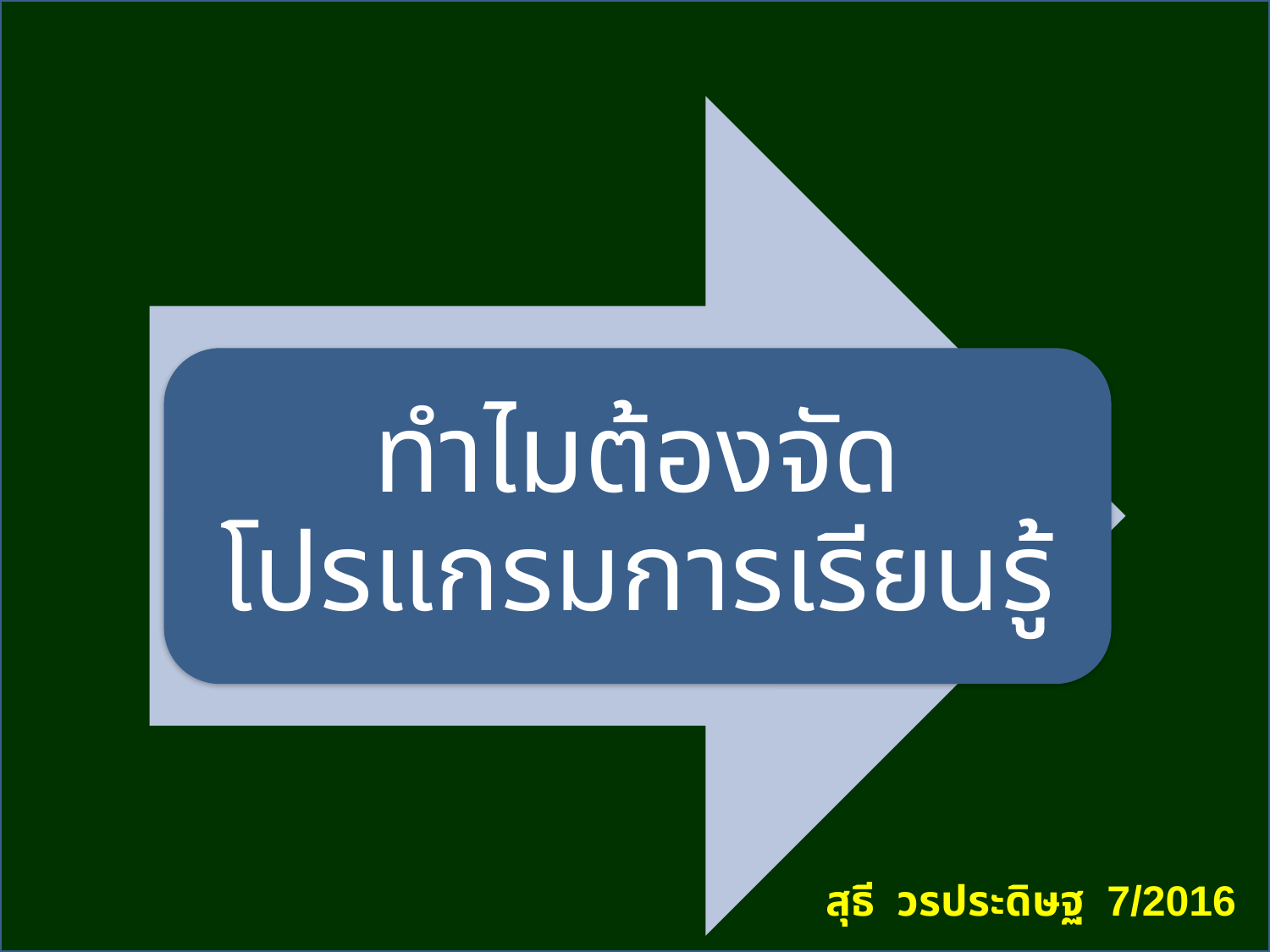

ทำไมต้องจัดโปรแกรมการเรียนรู้
สุธี  วรประดิษฐ  7/2016